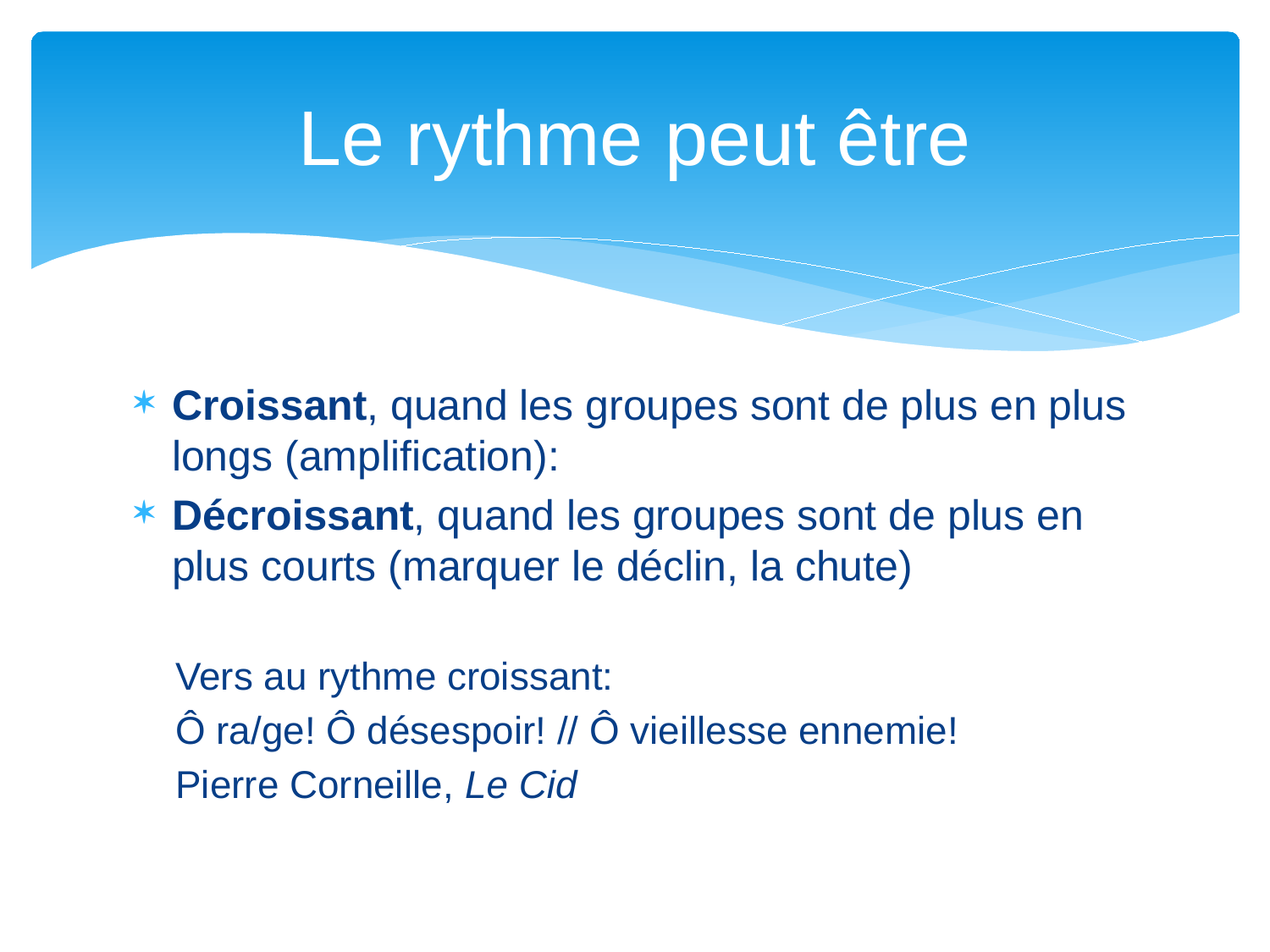

# Le rythme peut être
Croissant, quand les groupes sont de plus en plus longs (amplification):
Décroissant, quand les groupes sont de plus en plus courts (marquer le déclin, la chute)

Vers au rythme croissant:
Ô ra/ge! Ô désespoir! // Ô vieillesse ennemie!
Pierre Corneille, Le Cid